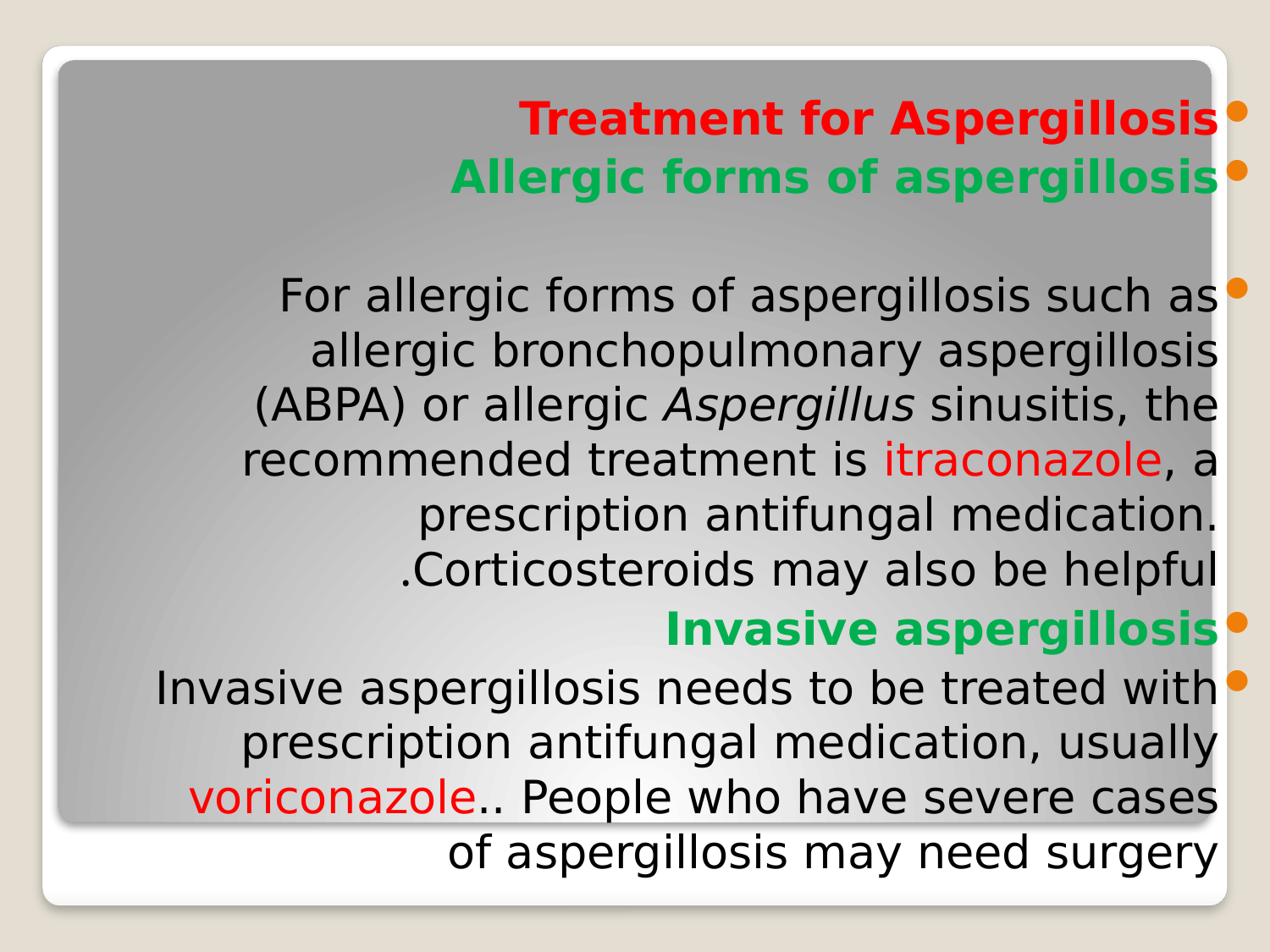

Treatment for Aspergillosis
Allergic forms of aspergillosis

For allergic forms of aspergillosis such as allergic bronchopulmonary aspergillosis (ABPA) or allergic Aspergillus sinusitis, the recommended treatment is itraconazole, a prescription antifungal medication. Corticosteroids may also be helpful.
Invasive aspergillosis
Invasive aspergillosis needs to be treated with prescription antifungal medication, usually voriconazole.. People who have severe cases of aspergillosis may need surgery